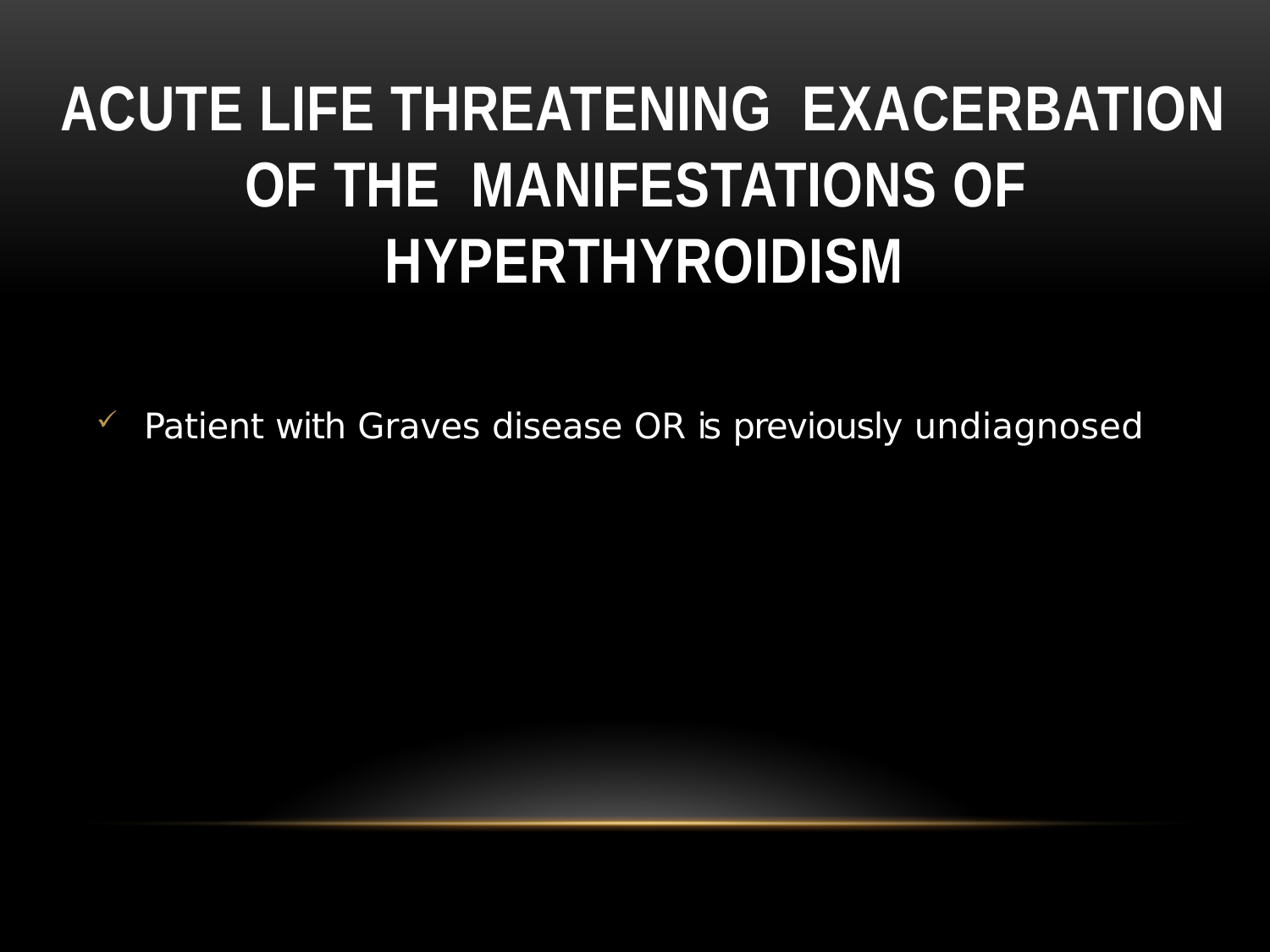

# Acute life threatening  exacerbation of the  manifestations of  hyperthyroidism
Patient with Graves disease OR is previously undiagnosed